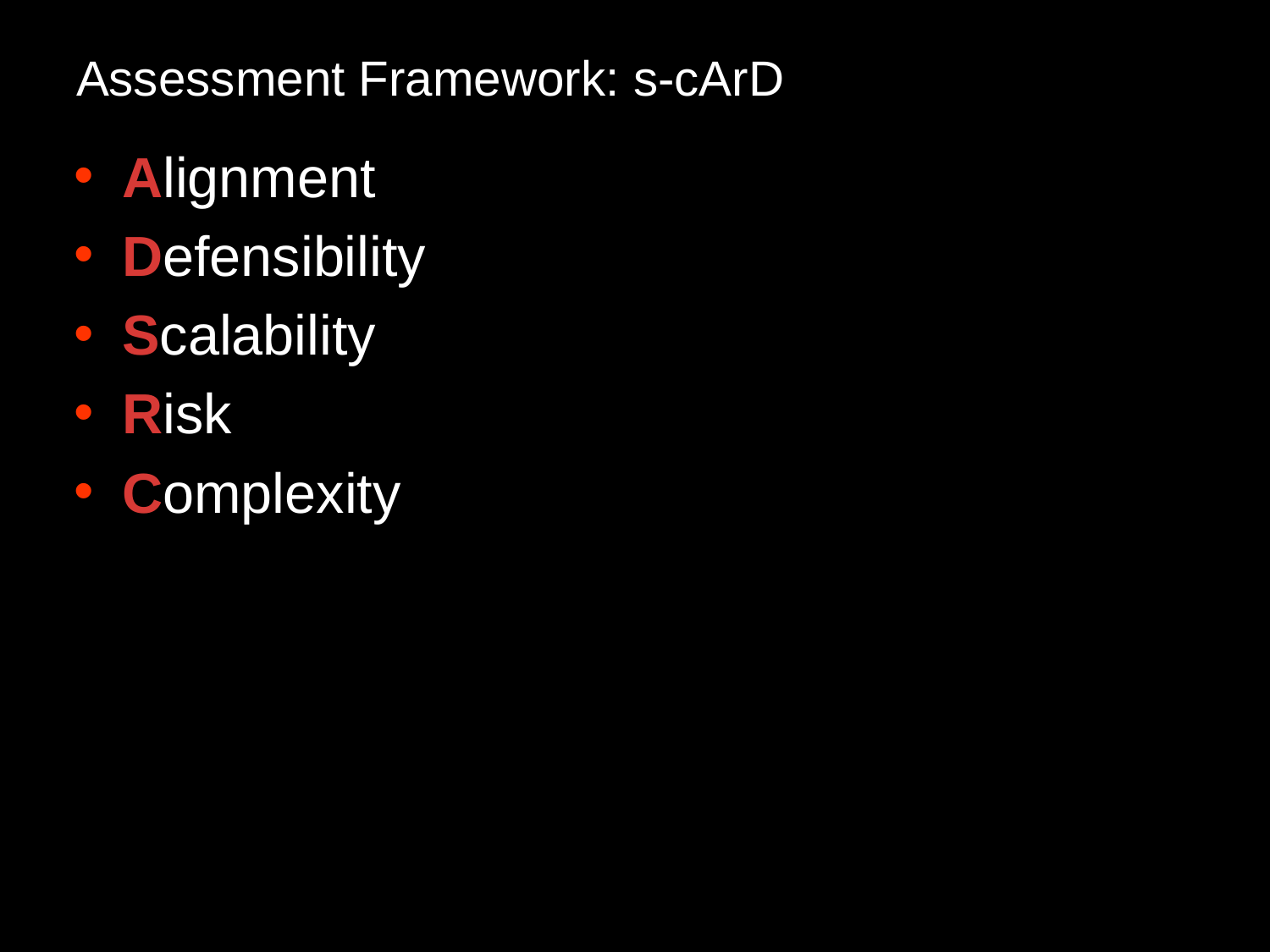

# Assessment Framework: s-cArD
Alignment
Defensibility
Scalability
Risk
Complexity